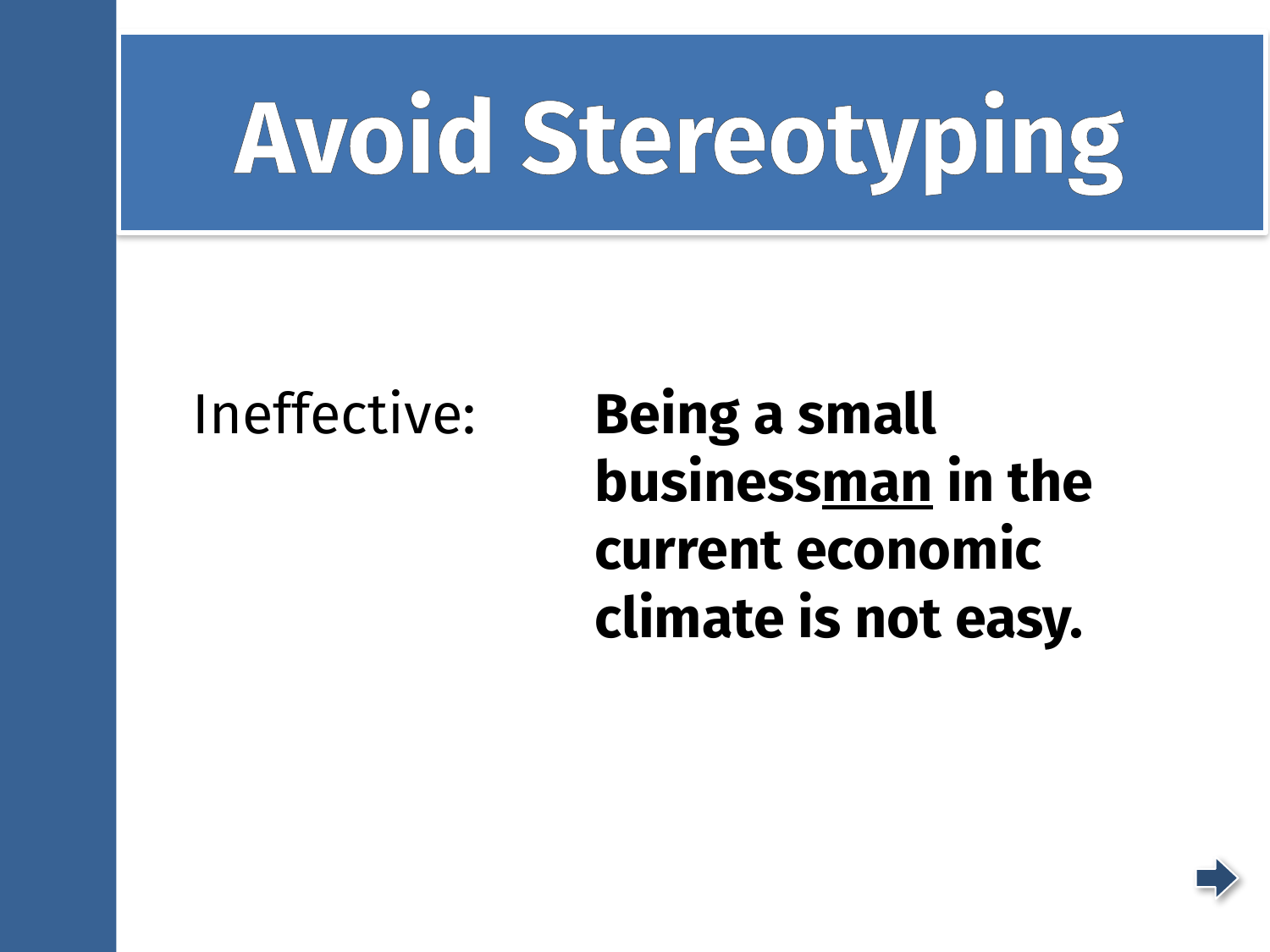

# Avoid Stereotyping
| Ineffective: | Being a small businessman in the current economic climate is not easy. |
| --- | --- |